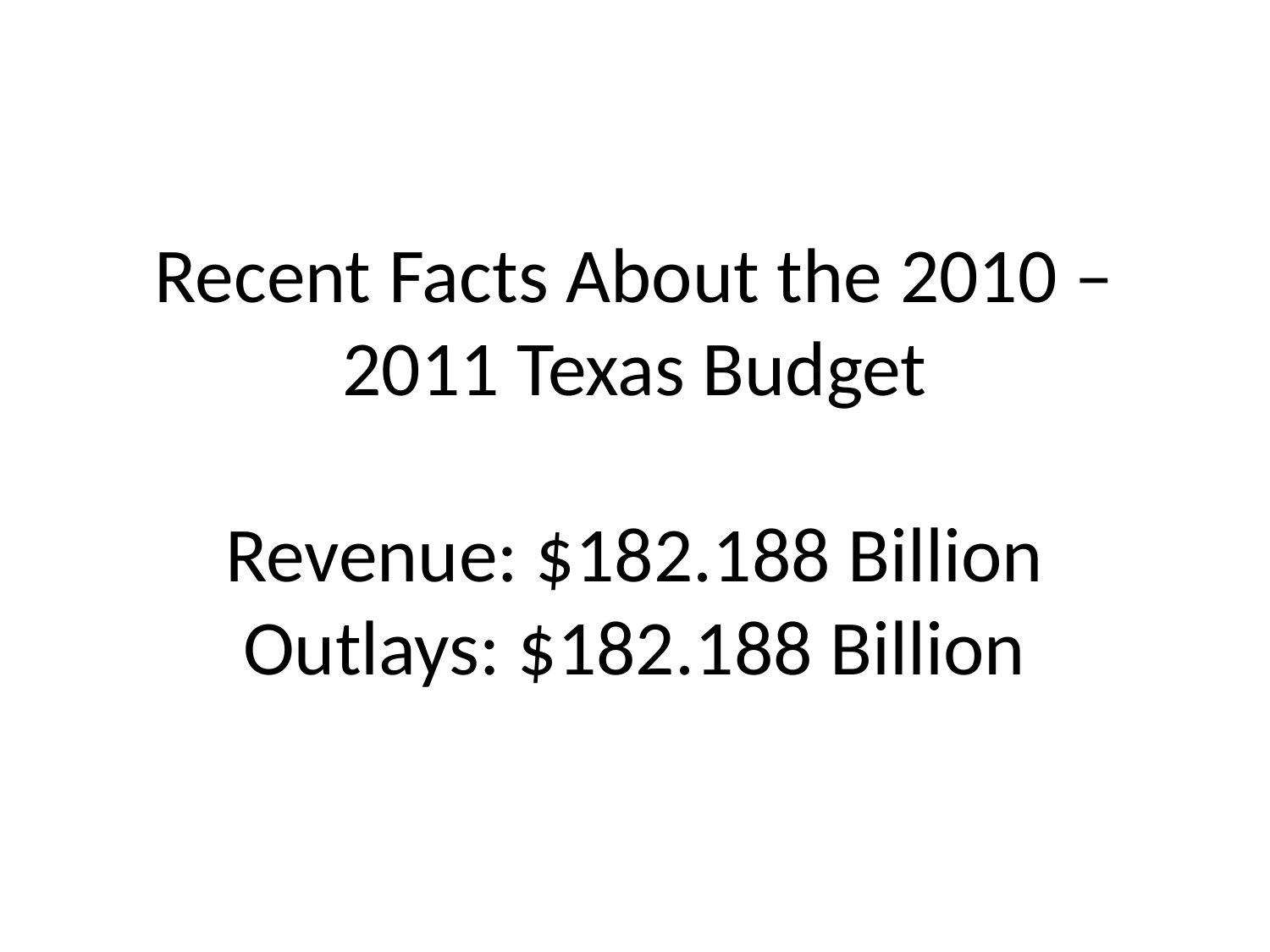

# Recent Facts About the 2010 – 2011 Texas Budget Revenue: $182.188 Billion Outlays: $182.188 Billion